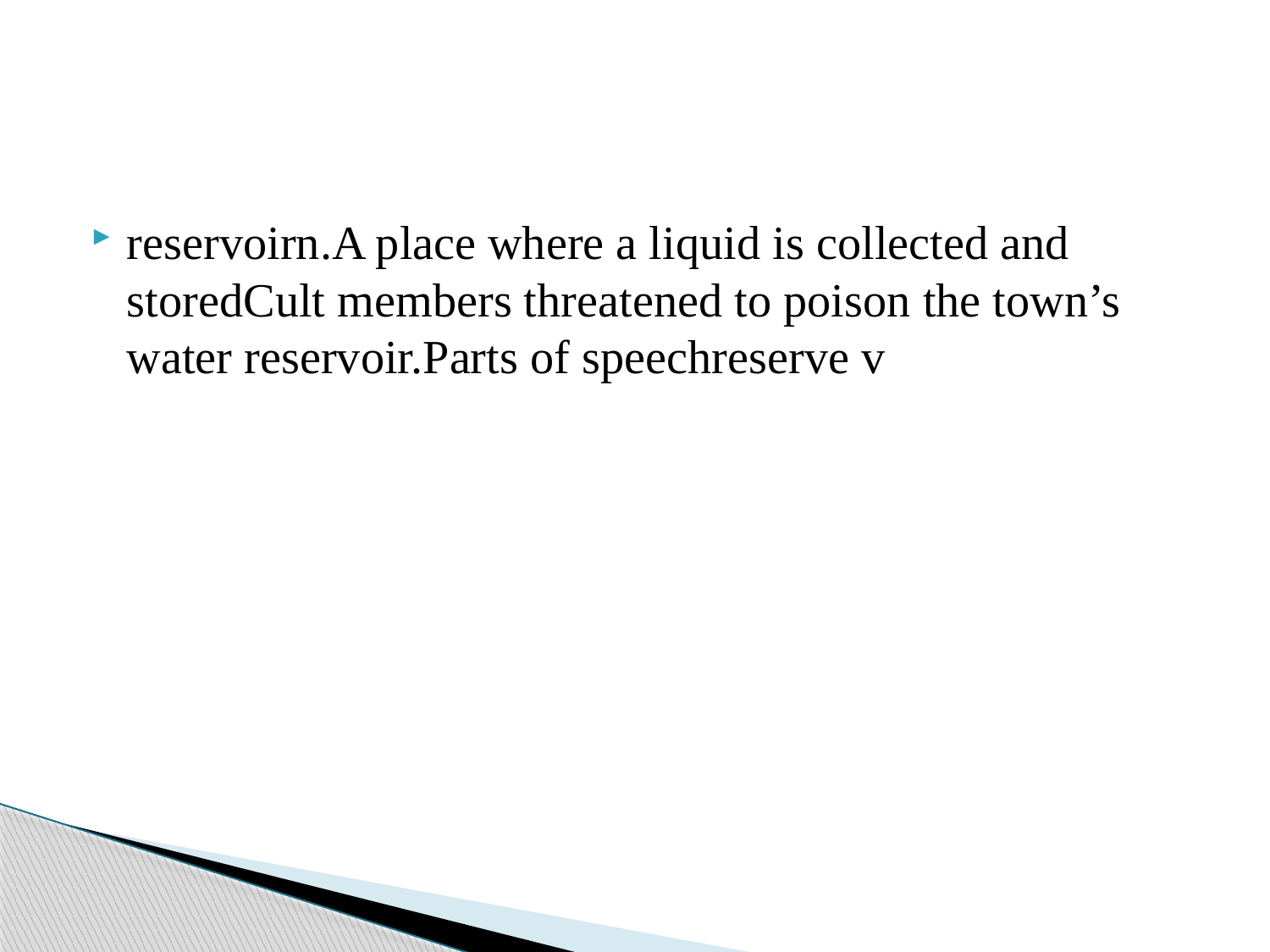

#
reservoirn.A place where a liquid is collected and storedCult members threatened to poison the town’s water reservoir.Parts of speechreserve v